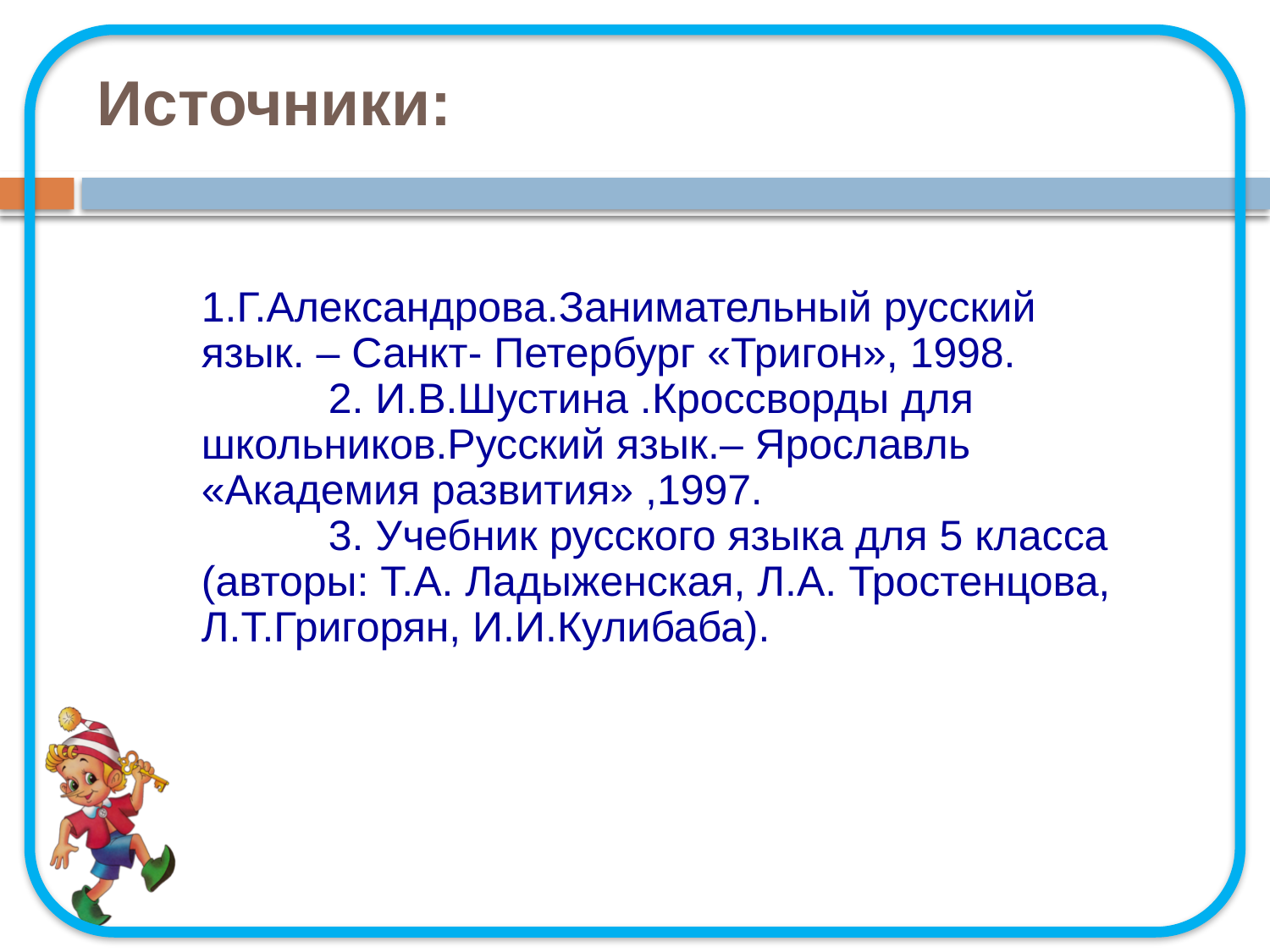

# Источники:
1.Г.Александрова.Занимательный русский язык. – Санкт- Петербург «Тригон», 1998.
	2. И.В.Шустина .Кроссворды для школьников.Русский язык.– Ярославль «Академия развития» ,1997.
	3. Учебник русского языка для 5 класса (авторы: Т.А. Ладыженская, Л.А. Тростенцова, Л.Т.Григорян, И.И.Кулибаба).